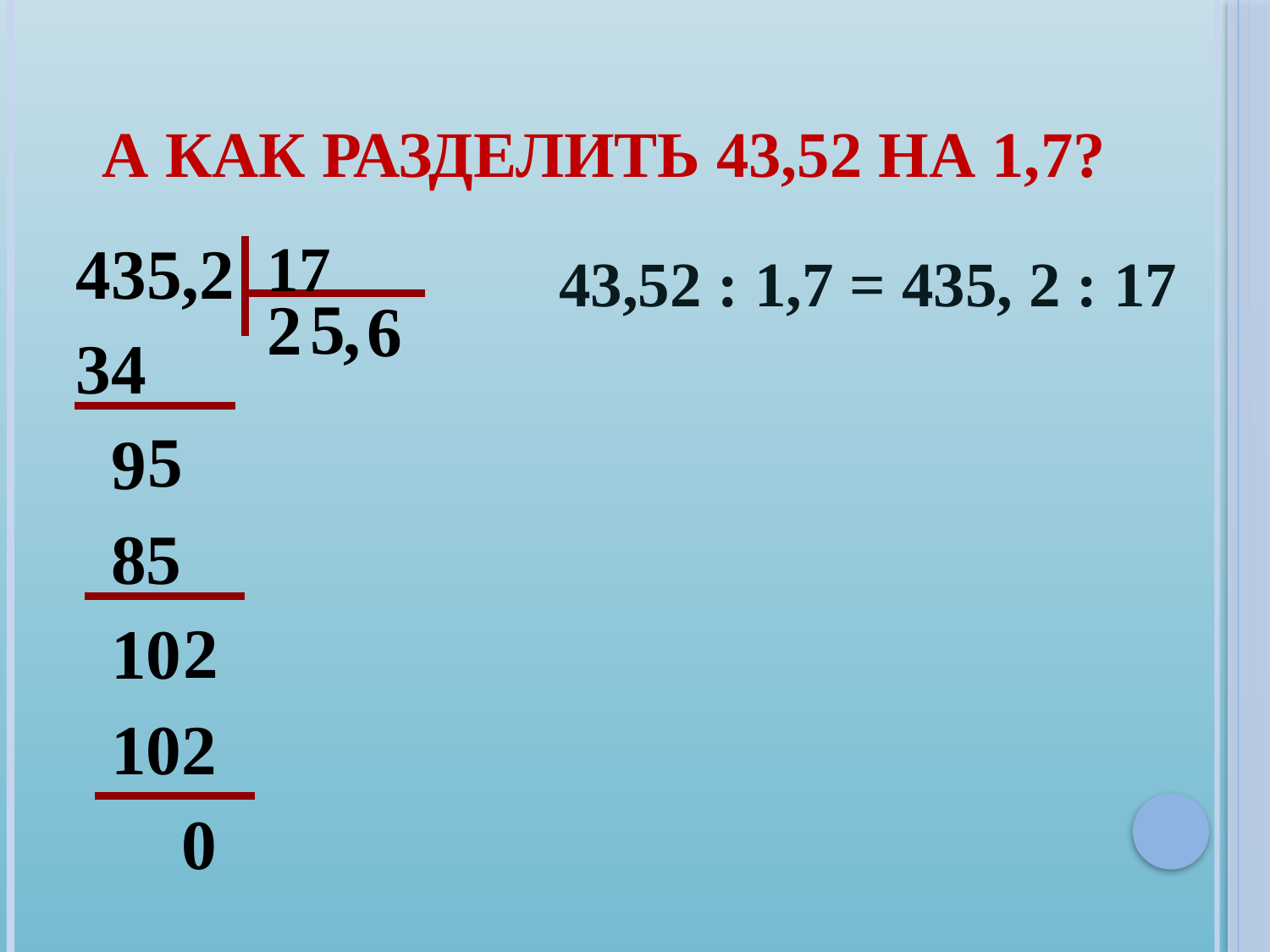

# А как разделить 43,52 на 1,7?
435,2
34
  9
  85
  10
  102
      0
17
43,52 : 1,7 = 435, 2 : 17
5
2
,
6
5
2